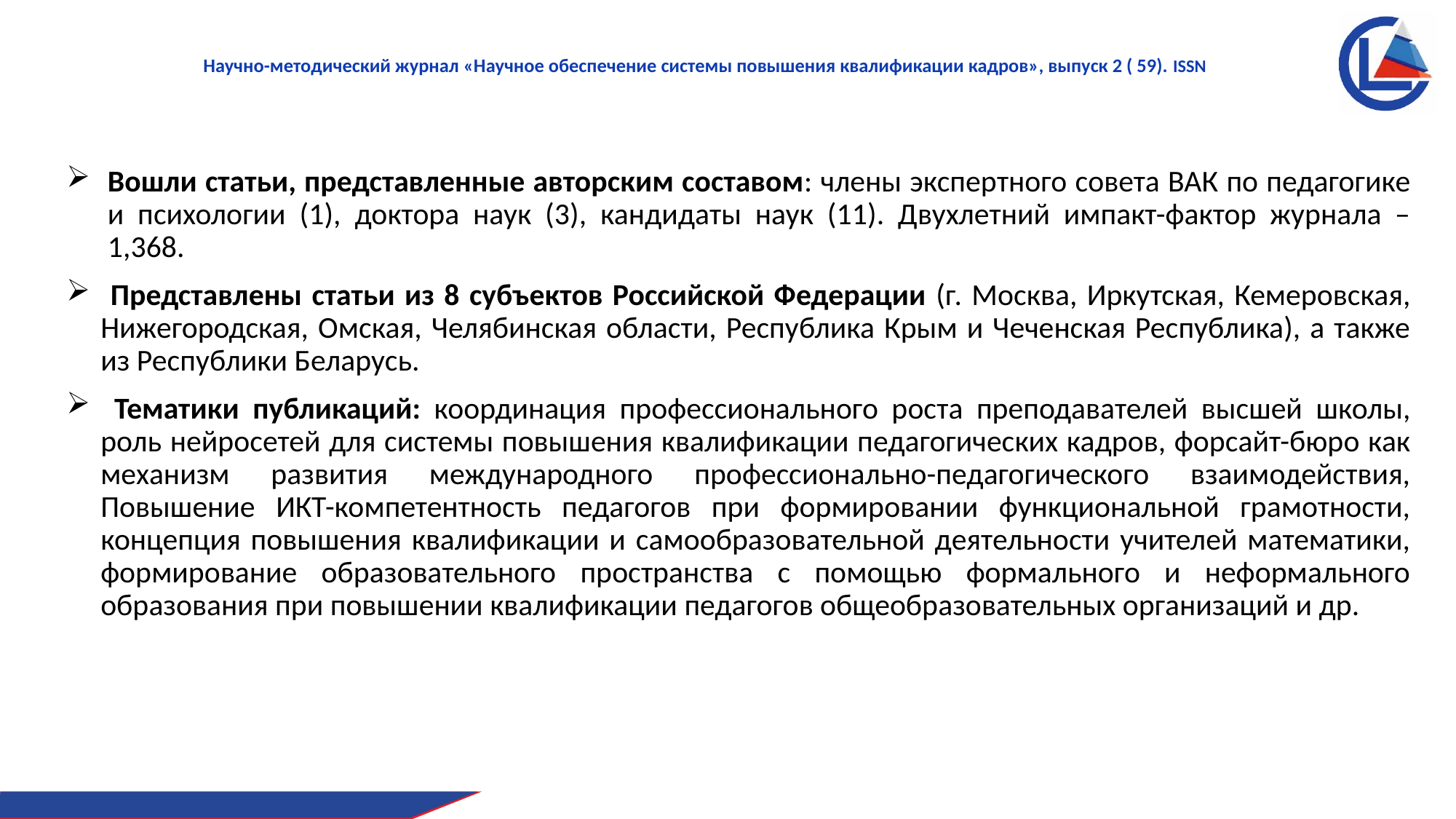

# Научно-методический журнал «Научное обеспечение системы повышения квалификации кадров», выпуск 2 ( 59). ISSN
Вошли статьи, представленные авторским составом: члены экспертного совета ВАК по педагогике и психологии (1), доктора наук (3), кандидаты наук (11). Двухлетний импакт-фактор журнала – 1,368.
 Представлены статьи из 8 субъектов Российской Федерации (г. Москва, Иркутская, Кемеровская, Нижегородская, Омская, Челябинская области, Республика Крым и Чеченская Республика), а также из Республики Беларусь.
 Тематики публикаций: координация профессионального роста преподавателей высшей школы, роль нейросетей для системы повышения квалификации педагогических кадров, форсайт-бюро как механизм развития международного профессионально-педагогического взаимодействия, Повышение ИКТ-компетентность педагогов при формировании функциональной грамотности, концепция повышения квалификации и самообразовательной деятельности учителей математики, формирование образовательного пространства с помощью формального и неформального образования при повышении квалификации педагогов общеобразовательных организаций и др.